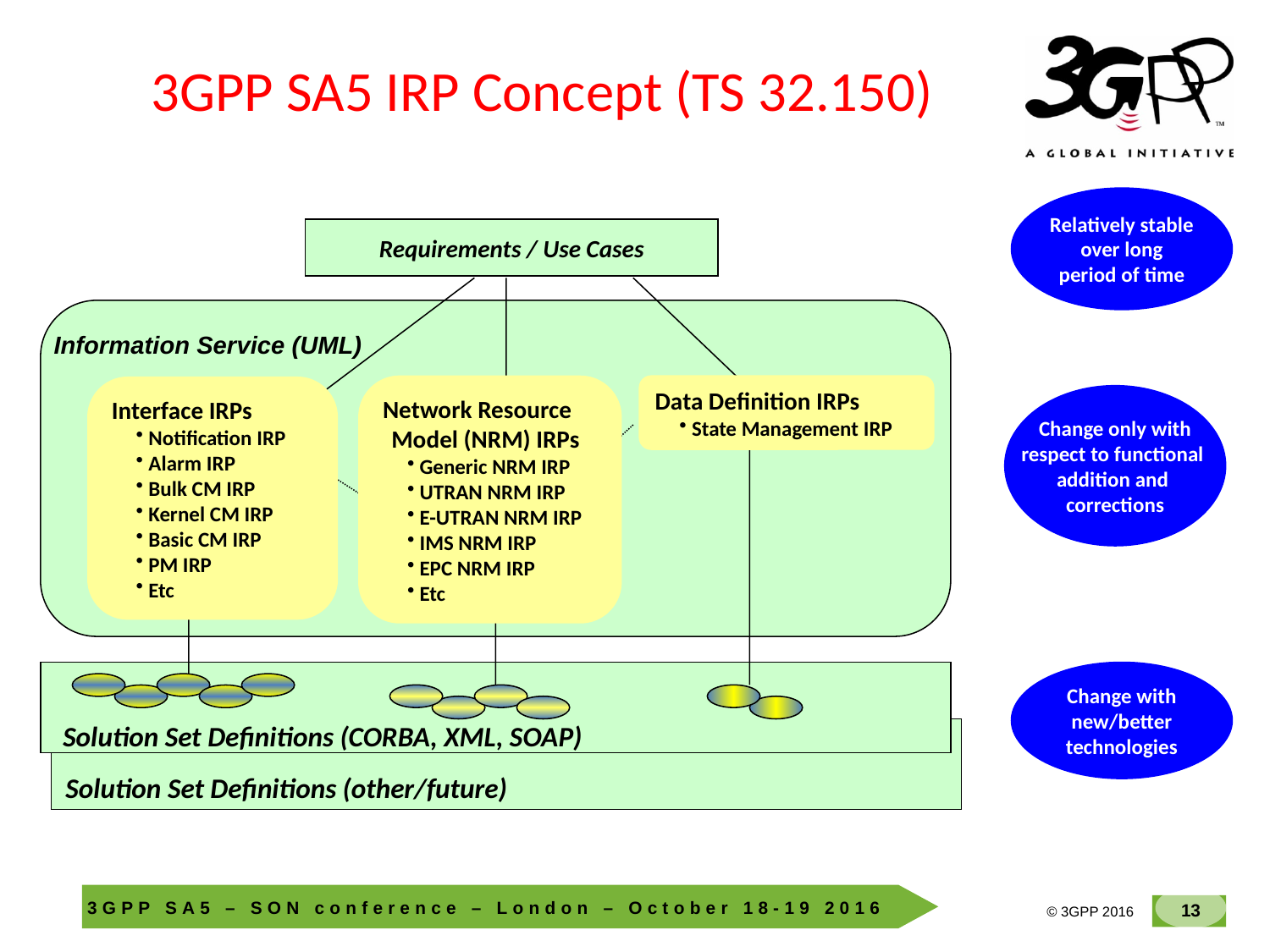

# 3GPP SA5 IRP Concept (TS 32.150)
Relatively stable
over long
period of time
Requirements / Use Cases

Information Service (UML)
Data Definition IRPs
 State Management IRP
Network Resource Model (NRM) IRPs
 Generic NRM IRP
 UTRAN NRM IRP
 E-UTRAN NRM IRP
 IMS NRM IRP
 EPC NRM IRP
 Etc
Interface IRPs
 Notification IRP
 Alarm IRP
 Bulk CM IRP
 Kernel CM IRP
 Basic CM IRP
 PM IRP
 Etc
Change only with
respect to functional
addition and
corrections

Change with
new/better
technologies

Solution Set Definitions (CORBA, XML, SOAP)

Solution Set Definitions (other/future)